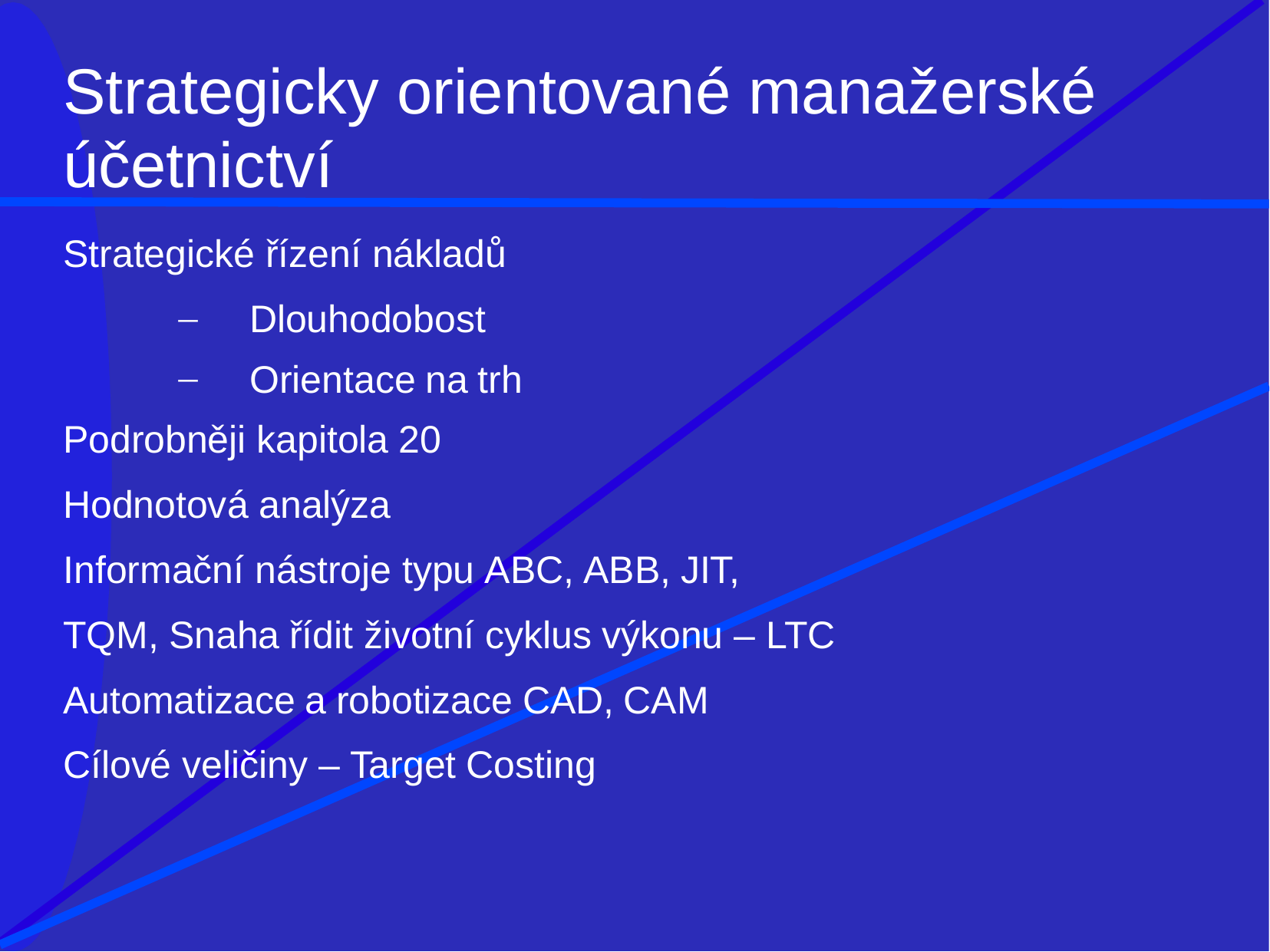

# Strategicky orientované manažerské
účetnictví
Strategické řízení nákladů
Dlouhodobost
Orientace na trh
Podrobněji kapitola 20
Hodnotová analýza
Informační nástroje typu ABC, ABB, JIT, TQM, Snaha řídit životní cyklus výkonu – LTC
Automatizace a robotizace CAD, CAM
Cílové veličiny – Target Costing